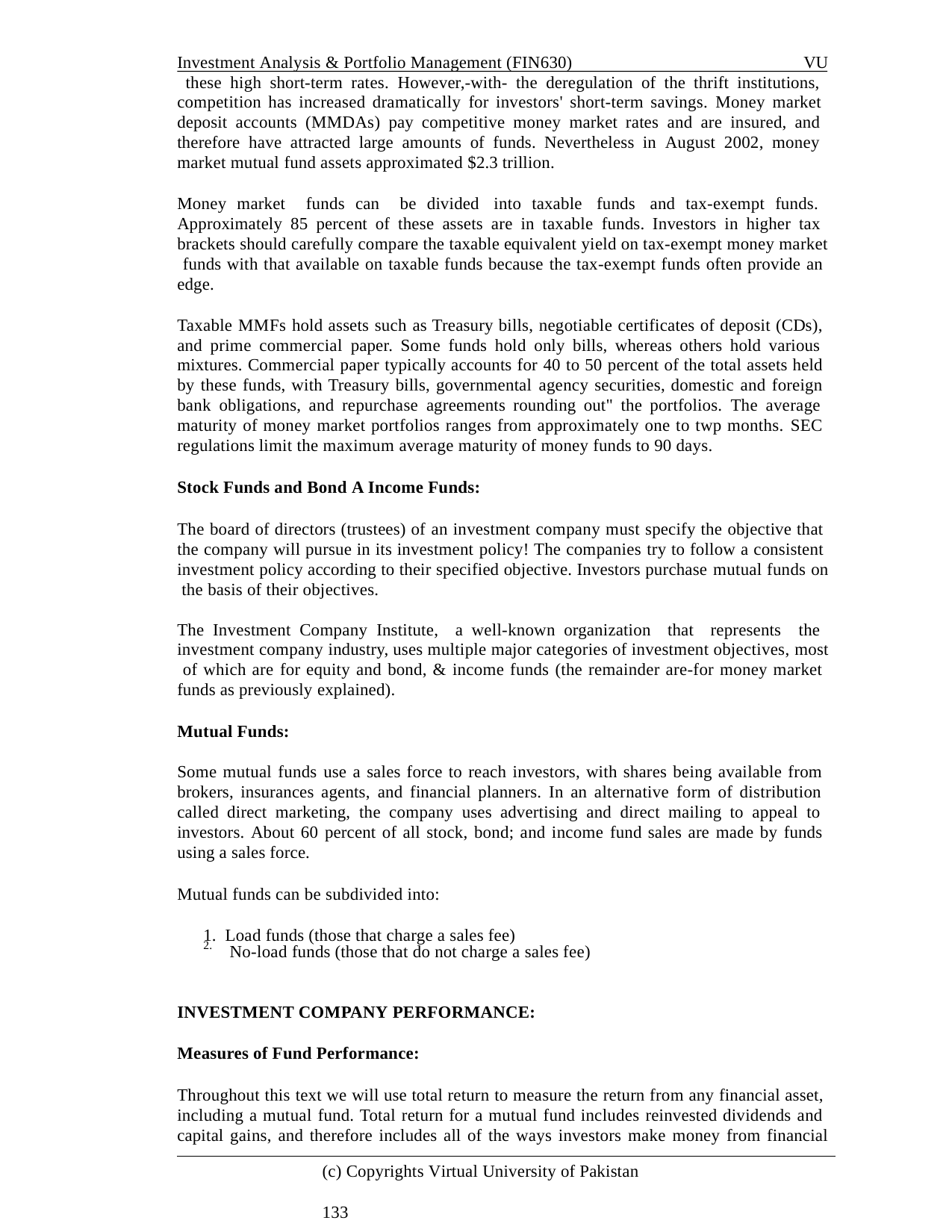

Investment Analysis & Portfolio Management (FIN630)	VU  these high short-term rates. However,-with- the deregulation of the thrift institutions,  competition has increased dramatically for investors' short-term savings. Money market  deposit accounts (MMDAs) pay competitive money market rates and are insured, and  therefore have attracted large amounts of funds. Nevertheless in August 2002, money  market mutual fund assets approximated $2.3 trillion.

Money market  funds can  be divided into taxable funds and tax-exempt funds.  Approximately 85 percent of these assets are in taxable funds. Investors in higher tax  brackets should carefully compare the taxable equivalent yield on tax-exempt money market  funds with that available on taxable funds because the tax-exempt funds often provide an  edge.

Taxable MMFs hold assets such as Treasury bills, negotiable certificates of deposit (CDs),  and prime commercial paper. Some funds hold only bills, whereas others hold various  mixtures. Commercial paper typically accounts for 40 to 50 percent of the total assets held  by these funds, with Treasury bills, governmental agency securities, domestic and foreign  bank obligations, and repurchase agreements rounding out" the portfolios. The average  maturity of money market portfolios ranges from approximately one to twp months. SEC  regulations limit the maximum average maturity of money funds to 90 days.

Stock Funds and Bond A Income Funds:

The board of directors (trustees) of an investment company must specify the objective that  the company will pursue in its investment policy! The companies try to follow a consistent  investment policy according to their specified objective. Investors purchase mutual funds on  the basis of their objectives.

The Investment Company Institute,  a well-known organization  that  represents  the  investment company industry, uses multiple major categories of investment objectives, most  of which are for equity and bond, & income funds (the remainder are-for money market  funds as previously explained).

Mutual Funds:

Some mutual funds use a sales force to reach investors, with shares being available from  brokers, insurances agents, and financial planners. In an alternative form of distribution  called direct marketing, the company uses advertising and direct mailing to appeal to  investors. About 60 percent of all stock, bond; and income fund sales are made by funds  using a sales force.

Mutual funds can be subdivided into:

1. Load funds (those that charge a sales fee)

2.
No-load funds (those that do not charge a sales fee)
INVESTMENT COMPANY PERFORMANCE:

Measures of Fund Performance:

Throughout this text we will use total return to measure the return from any financial asset,  including a mutual fund. Total return for a mutual fund includes reinvested dividends and  capital gains, and therefore includes all of the ways investors make money from financial
(c) Copyrights Virtual University of Pakistan	133